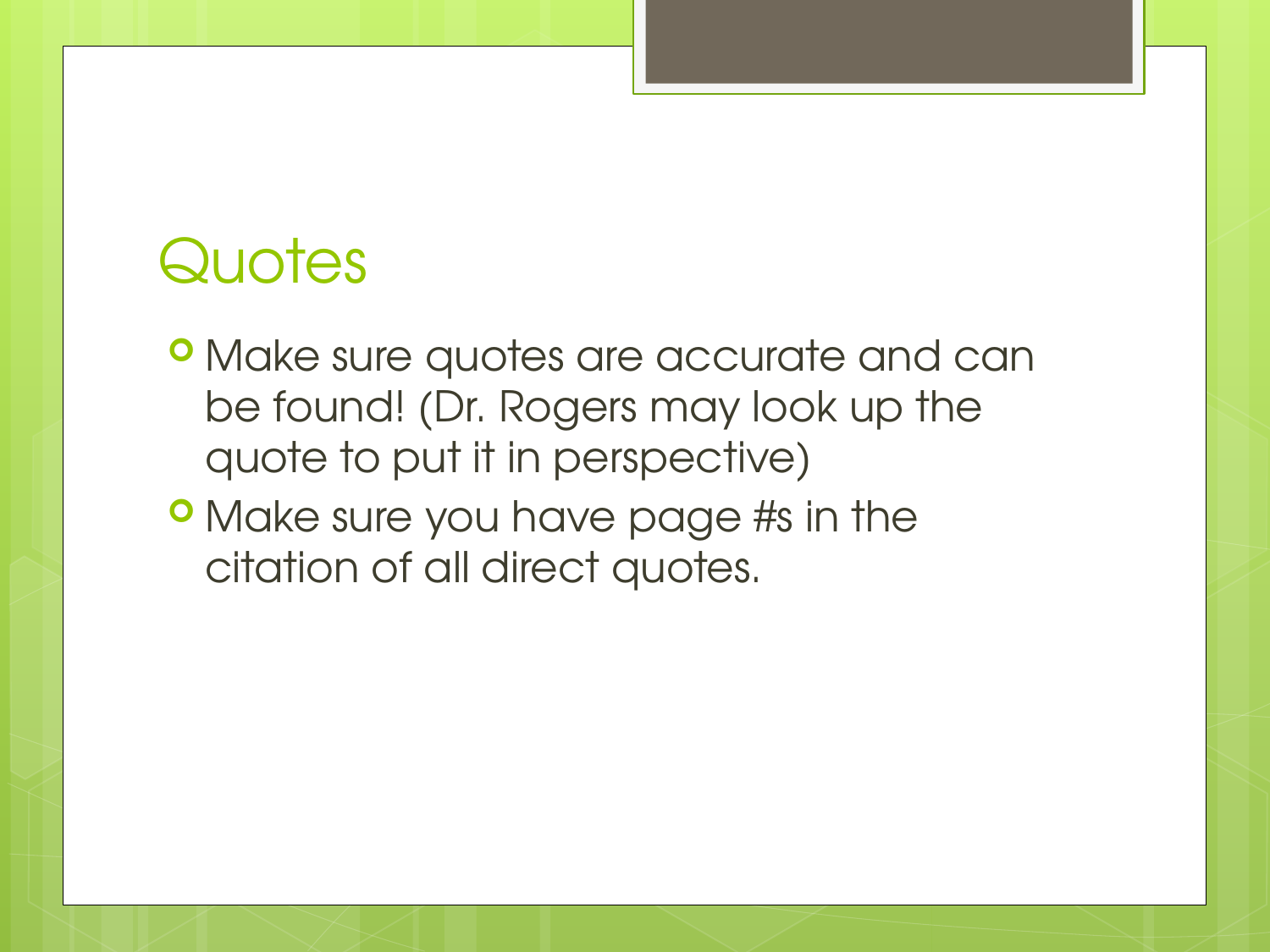

# Quotes
Make sure quotes are accurate and can be found! (Dr. Rogers may look up the quote to put it in perspective)
Make sure you have page #s in the citation of all direct quotes.